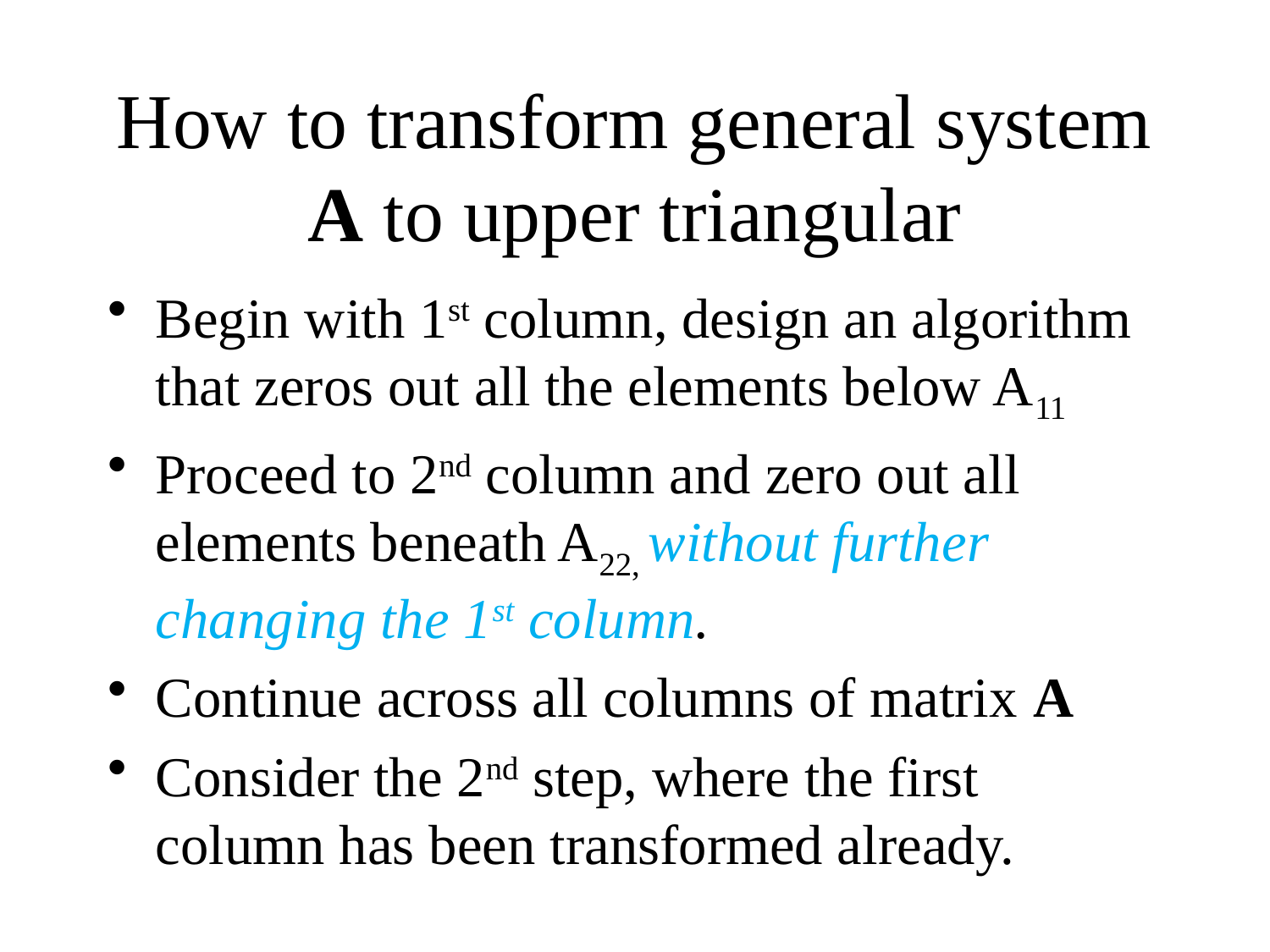

# How to transform general system A to upper triangular
Begin with 1st column, design an algorithm that zeros out all the elements below A11
Proceed to 2nd column and zero out all elements beneath A22, without further changing the 1st column.
Continue across all columns of matrix A
Consider the 2nd step, where the first column has been transformed already.